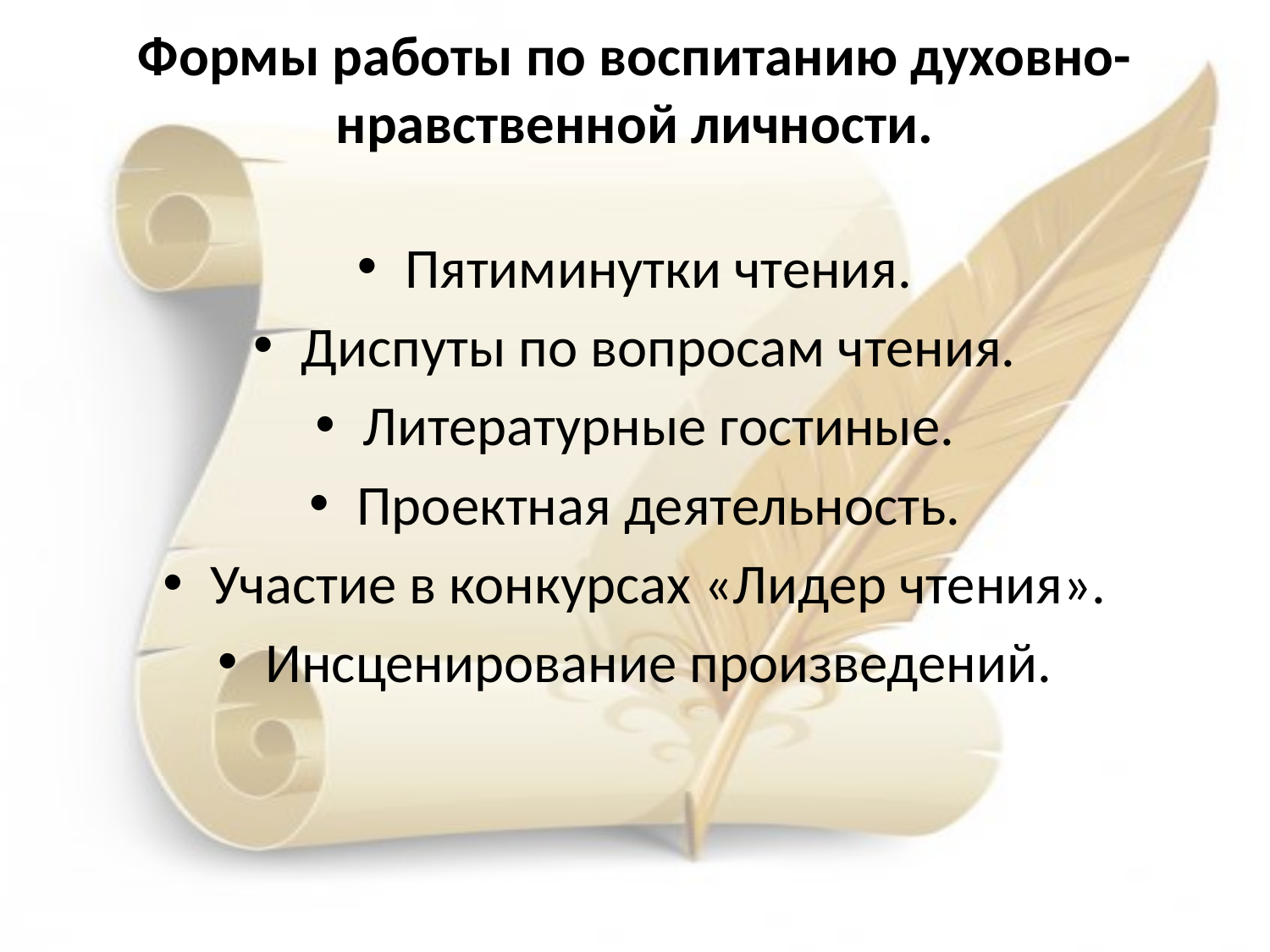

# Формы работы по воспитанию духовно-нравственной личности.

Пятиминутки чтения.
Диспуты по вопросам чтения.
Литературные гостиные.
Проектная деятельность.
Участие в конкурсах «Лидер чтения».
Инсценирование произведений.